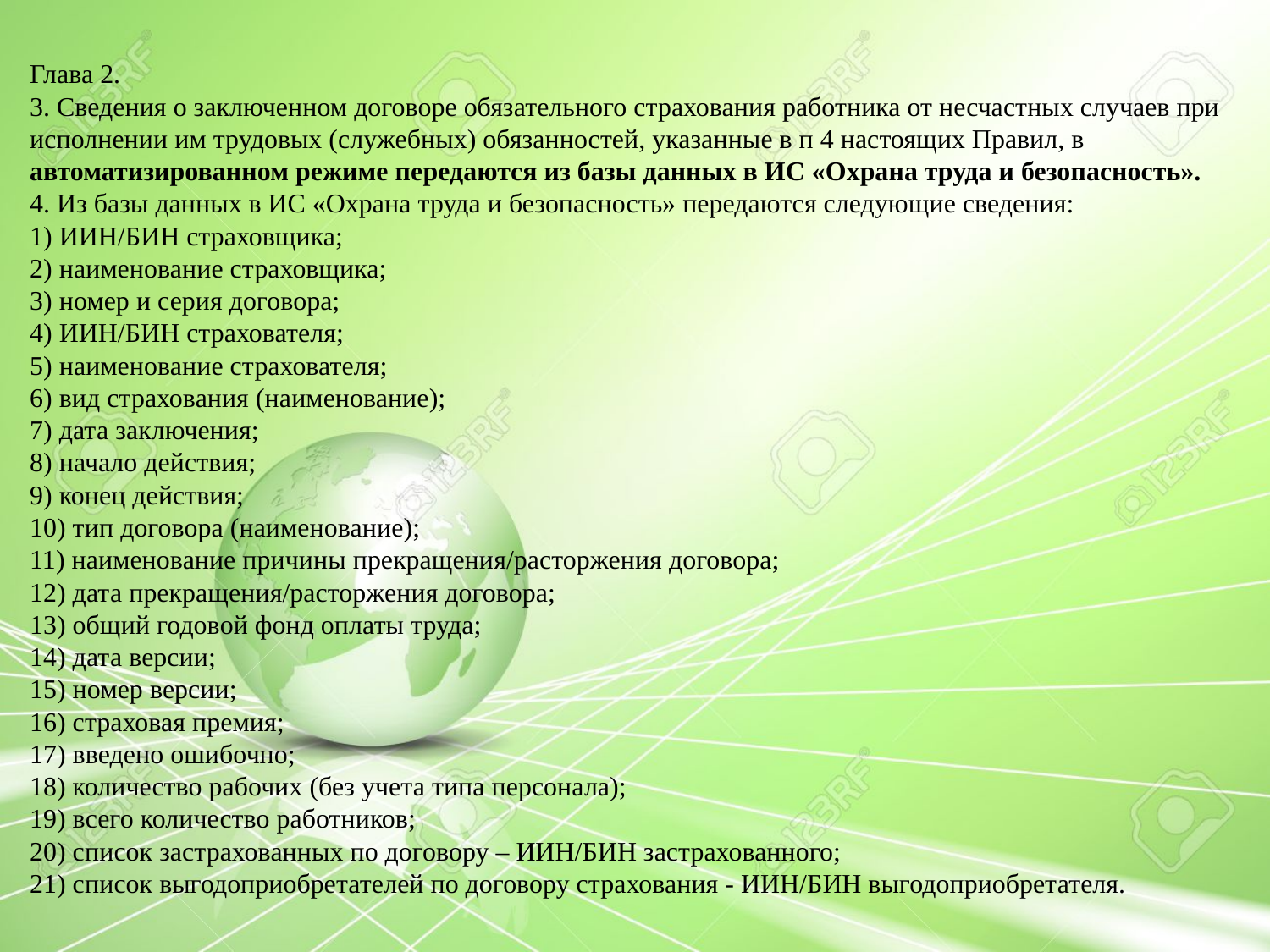

Глава 2.
3. Сведения о заключенном договоре обязательного страхования работника от несчастных случаев при исполнении им трудовых (служебных) обязанностей, указанные в п 4 настоящих Правил, в автоматизированном режиме передаются из базы данных в ИС «Охрана труда и безопасность».
4. Из базы данных в ИС «Охрана труда и безопасность» передаются следующие сведения:
1) ИИН/БИН страховщика;
2) наименование страховщика;
3) номер и серия договора;
4) ИИН/БИН страхователя;
5) наименование страхователя;
6) вид страхования (наименование);
7) дата заключения;
8) начало действия;
9) конец действия;
10) тип договора (наименование);
11) наименование причины прекращения/расторжения договора;
12) дата прекращения/расторжения договора;
13) общий годовой фонд оплаты труда;
14) дата версии;
15) номер версии;
16) страховая премия;
17) введено ошибочно;
18) количество рабочих (без учета типа персонала);
19) всего количество работников;
20) список застрахованных по договору – ИИН/БИН застрахованного;
21) список выгодоприобретателей по договору страхования - ИИН/БИН выгодоприобретателя.